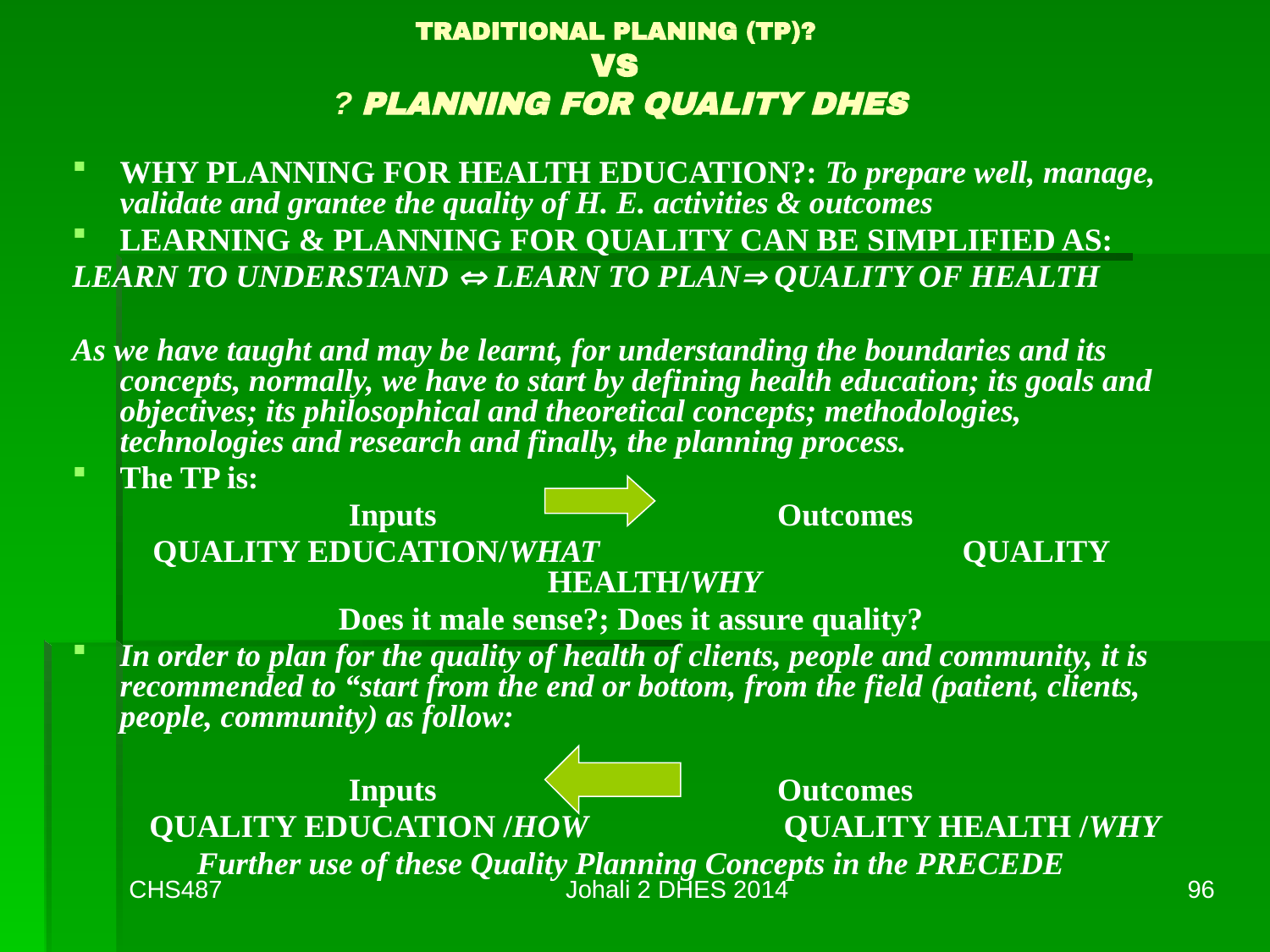

# TRADITIONAL PLANING (TP)? VS PLANNING FOR QUALITY DHES ?
WHY PLANNING FOR HEALTH EDUCATION?: To prepare well, manage, validate and grantee the quality of H. E. activities & outcomes
LEARNING & PLANNING FOR QUALITY CAN BE SIMPLIFIED AS:
LEARN TO UNDERSTAND ⇔ LEARN TO PLAN⇒ QUALITY OF HEALTH

As we have taught and may be learnt, for understanding the boundaries and its concepts, normally, we have to start by defining health education; its goals and objectives; its philosophical and theoretical concepts; methodologies, technologies and research and finally, the planning process.
The TP is:
Inputs 			Outcomes
QUALITY EDUCATION/WHAT			QUALITY HEALTH/WHY
Does it male sense?; Does it assure quality?
In order to plan for the quality of health of clients, people and community, it is recommended to “start from the end or bottom, from the field (patient, clients, people, community) as follow:

Inputs 			Outcomes
      QUALITY EDUCATION /HOW		QUALITY HEALTH /WHY
Further use of these Quality Planning Concepts in the PRECEDE

CHS487
Johali 2 DHES 2014
96